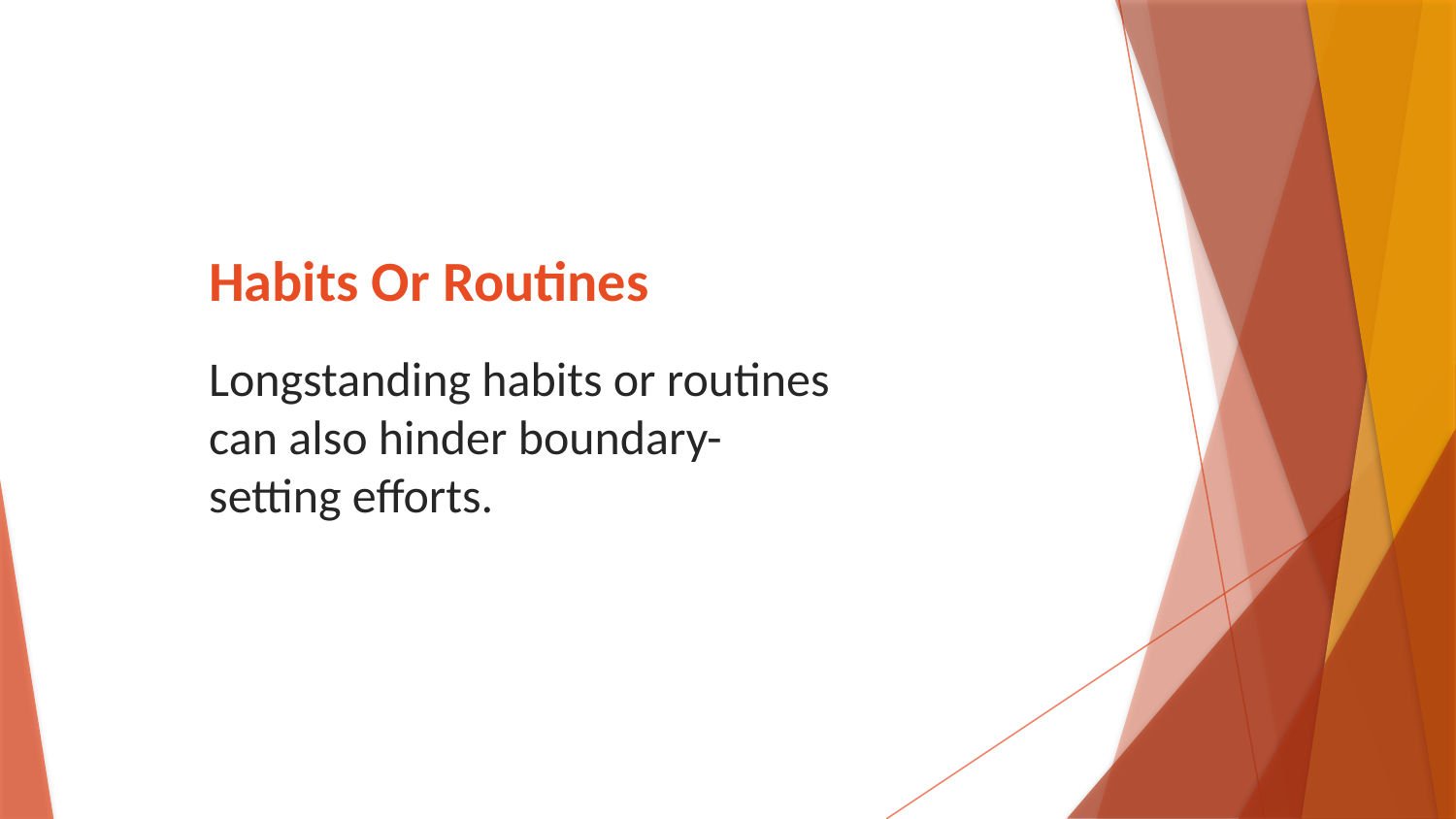

# Habits Or Routines
Longstanding habits or routines can also hinder boundary-setting efforts.